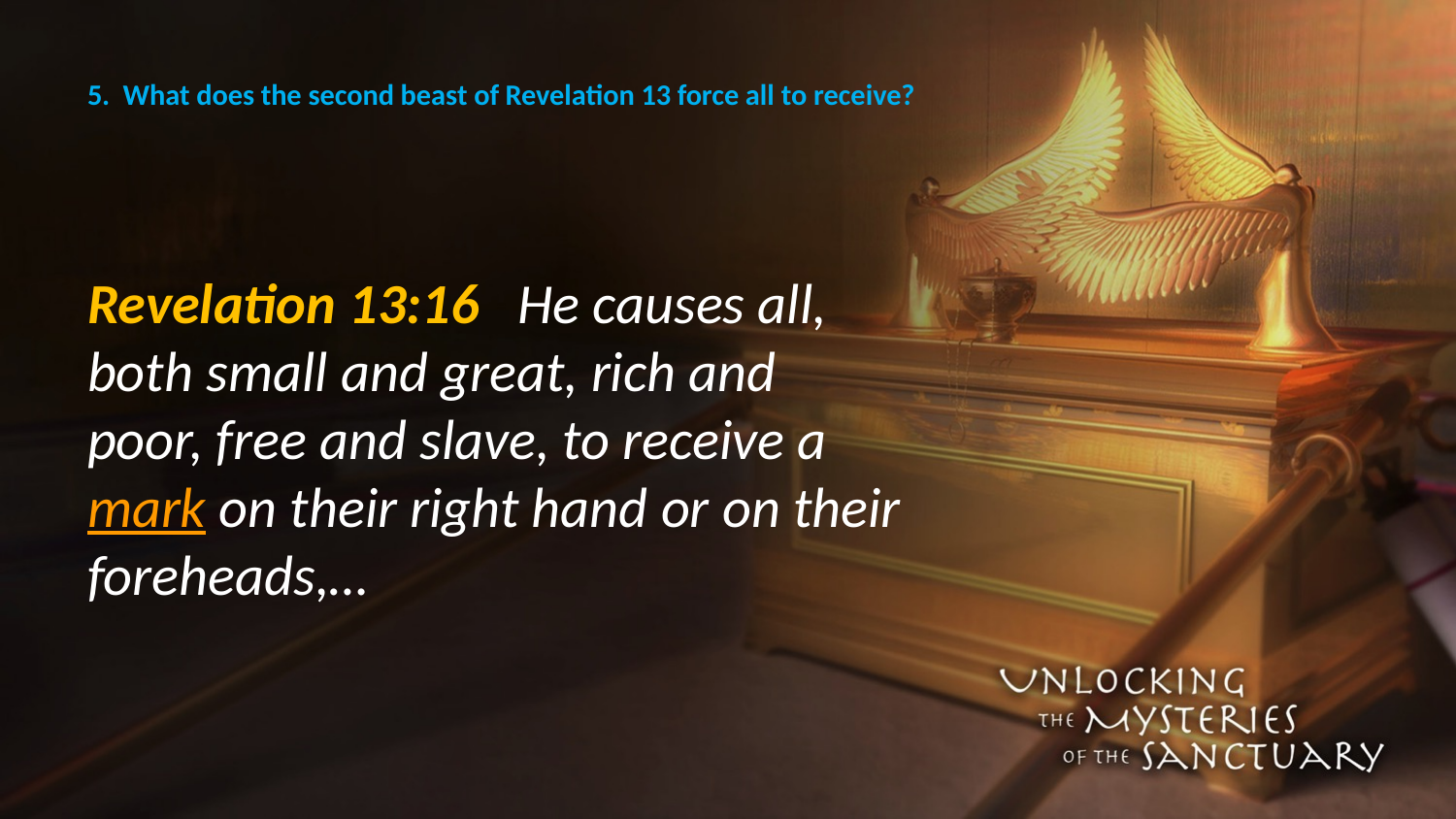

# 5.  What does the second beast of Revelation 13 force all to receive?

Revelation 13:16   He causes all, both small and great, rich and poor, free and slave, to receive a mark on their right hand or on their foreheads,…